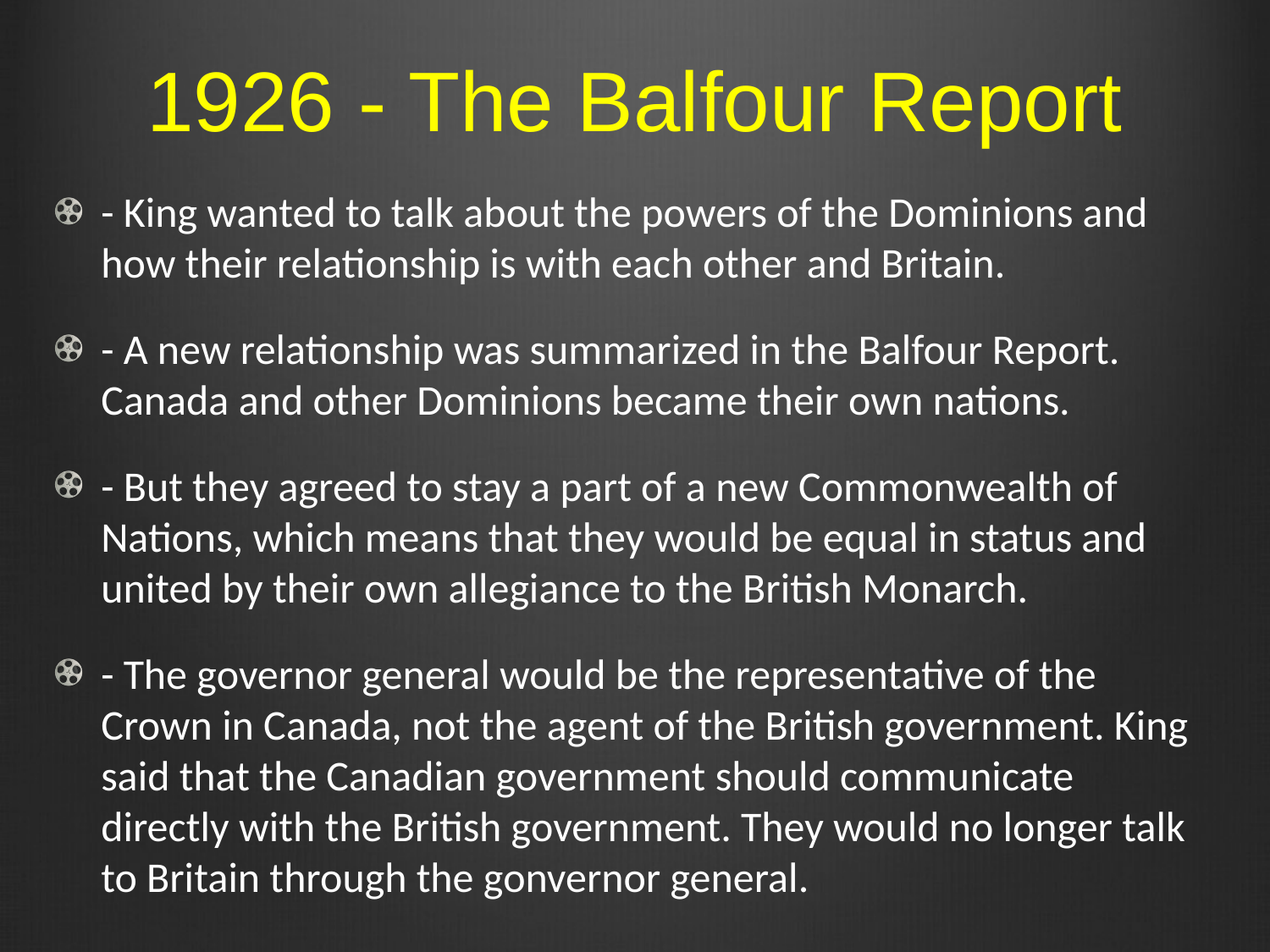

# 1926 - The Balfour Report
- King wanted to talk about the powers of the Dominions and how their relationship is with each other and Britain.
- A new relationship was summarized in the Balfour Report. Canada and other Dominions became their own nations.
- But they agreed to stay a part of a new Commonwealth of Nations, which means that they would be equal in status and united by their own allegiance to the British Monarch.
- The governor general would be the representative of the Crown in Canada, not the agent of the British government. King said that the Canadian government should communicate directly with the British government. They would no longer talk to Britain through the gonvernor general.